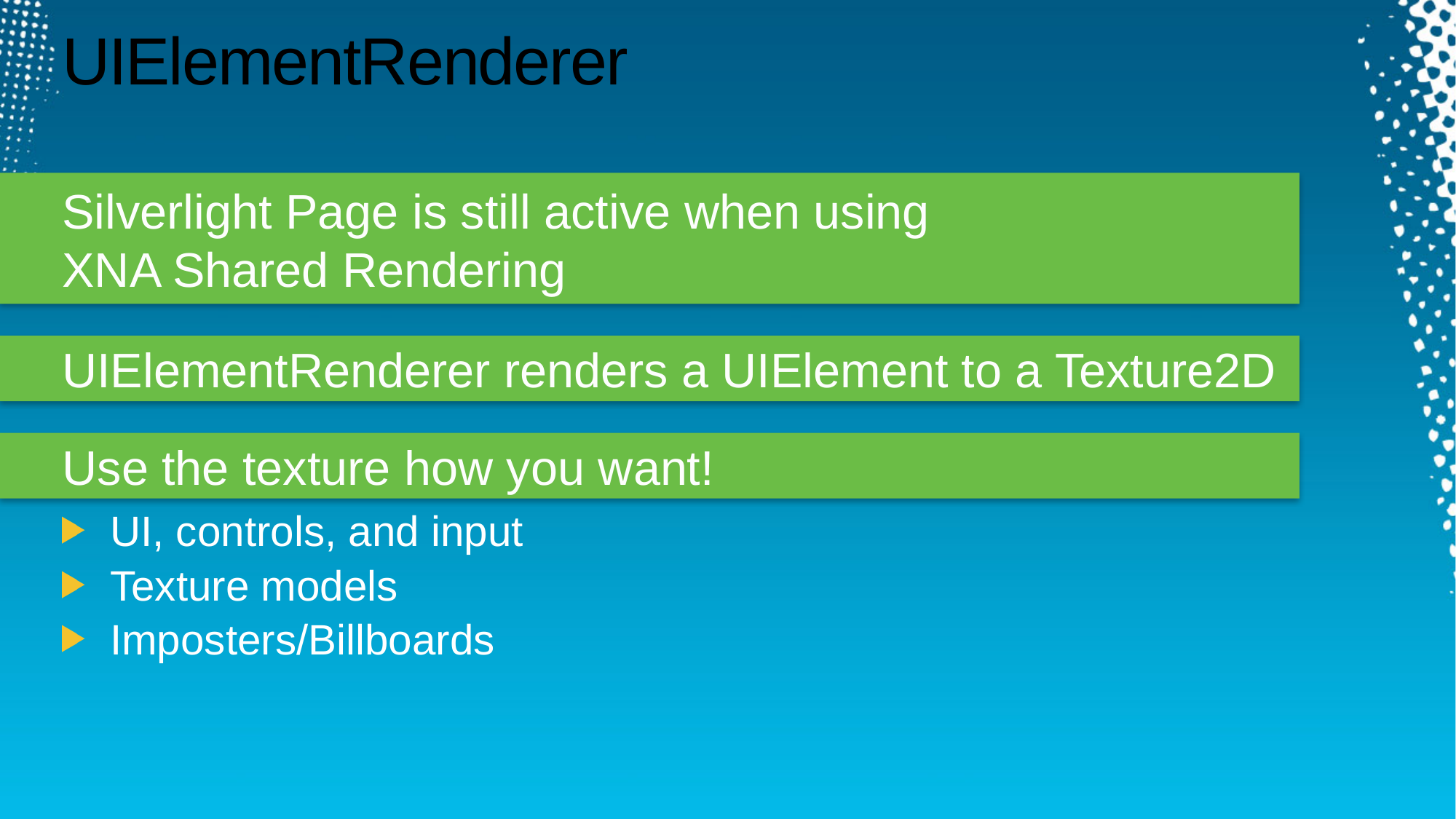

# UIElementRenderer
Silverlight Page is still active when using
XNA Shared Rendering
UIElementRenderer renders a UIElement to a Texture2D
Use the texture how you want!
UI, controls, and input
Texture models
Imposters/Billboards